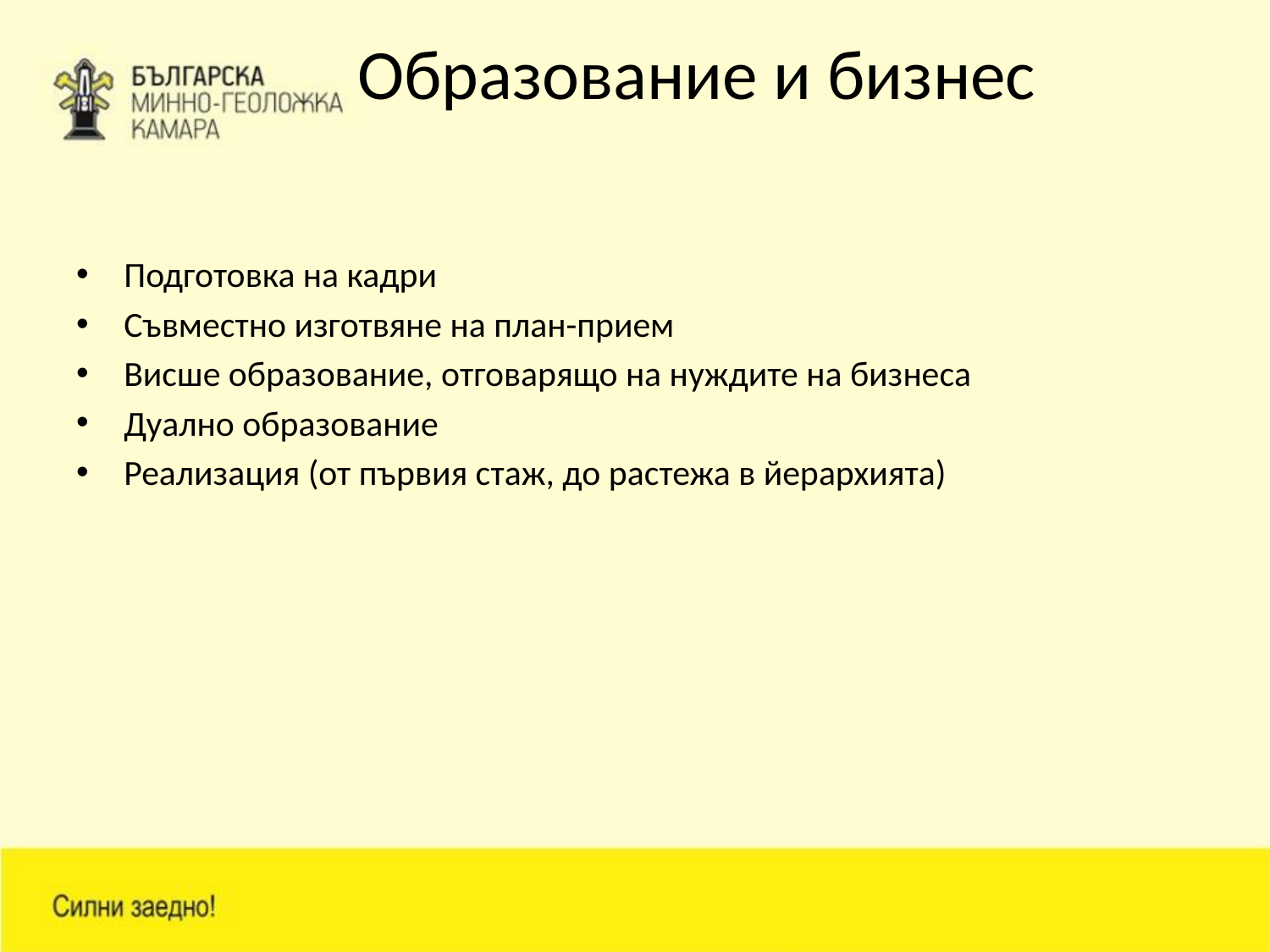

# Образование и бизнес
Подготовка на кадри
Съвместно изготвяне на план-прием
Висше образование, отговарящо на нуждите на бизнеса
Дуално образование
Реализация (от първия стаж, до растежа в йерархията)